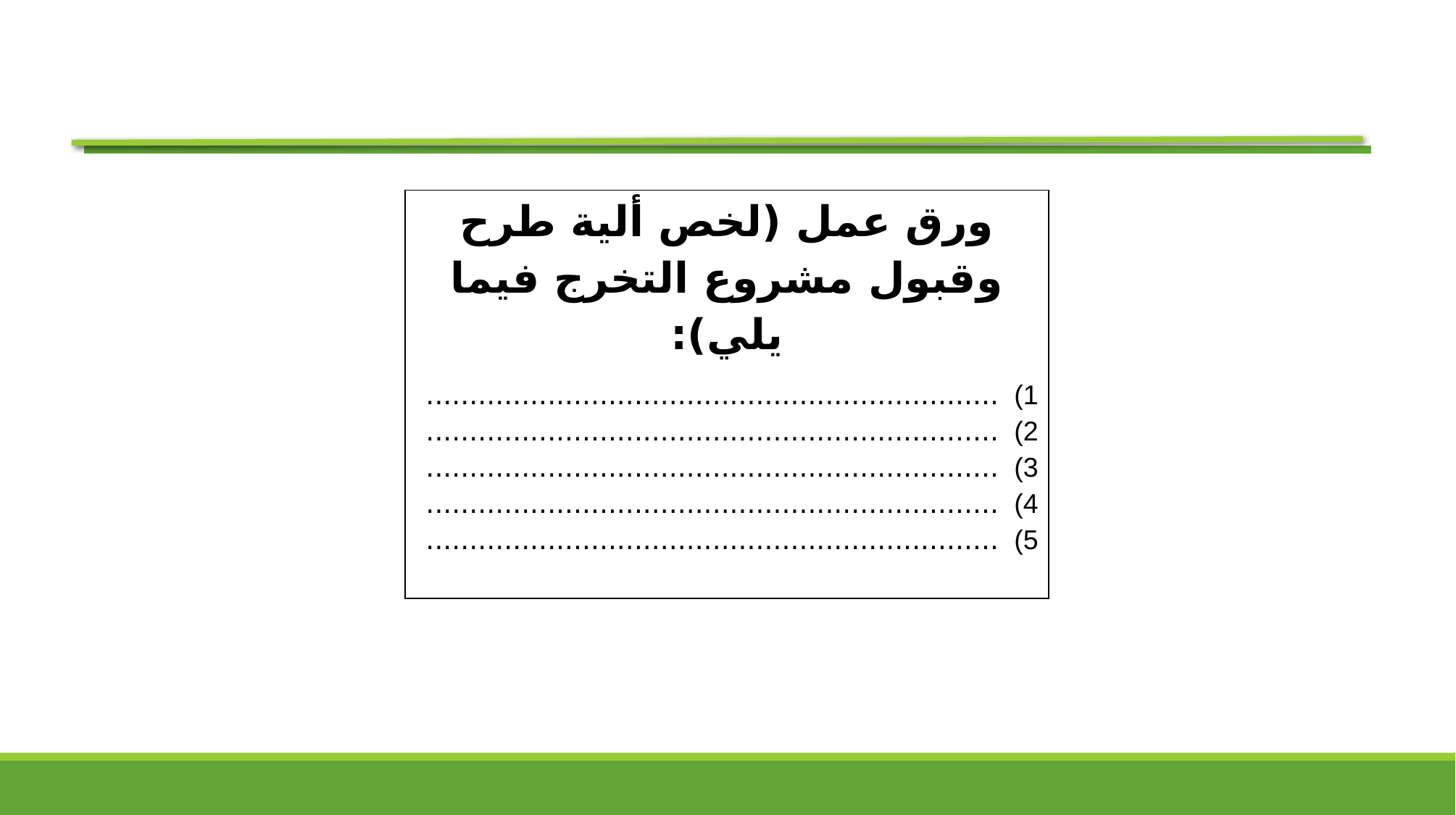

| ورق عمل (لخص ألية طرح وقبول مشروع التخرج فيما يلي): .................................................................. .................................................................. .................................................................. .................................................................. .................................................................. |
| --- |